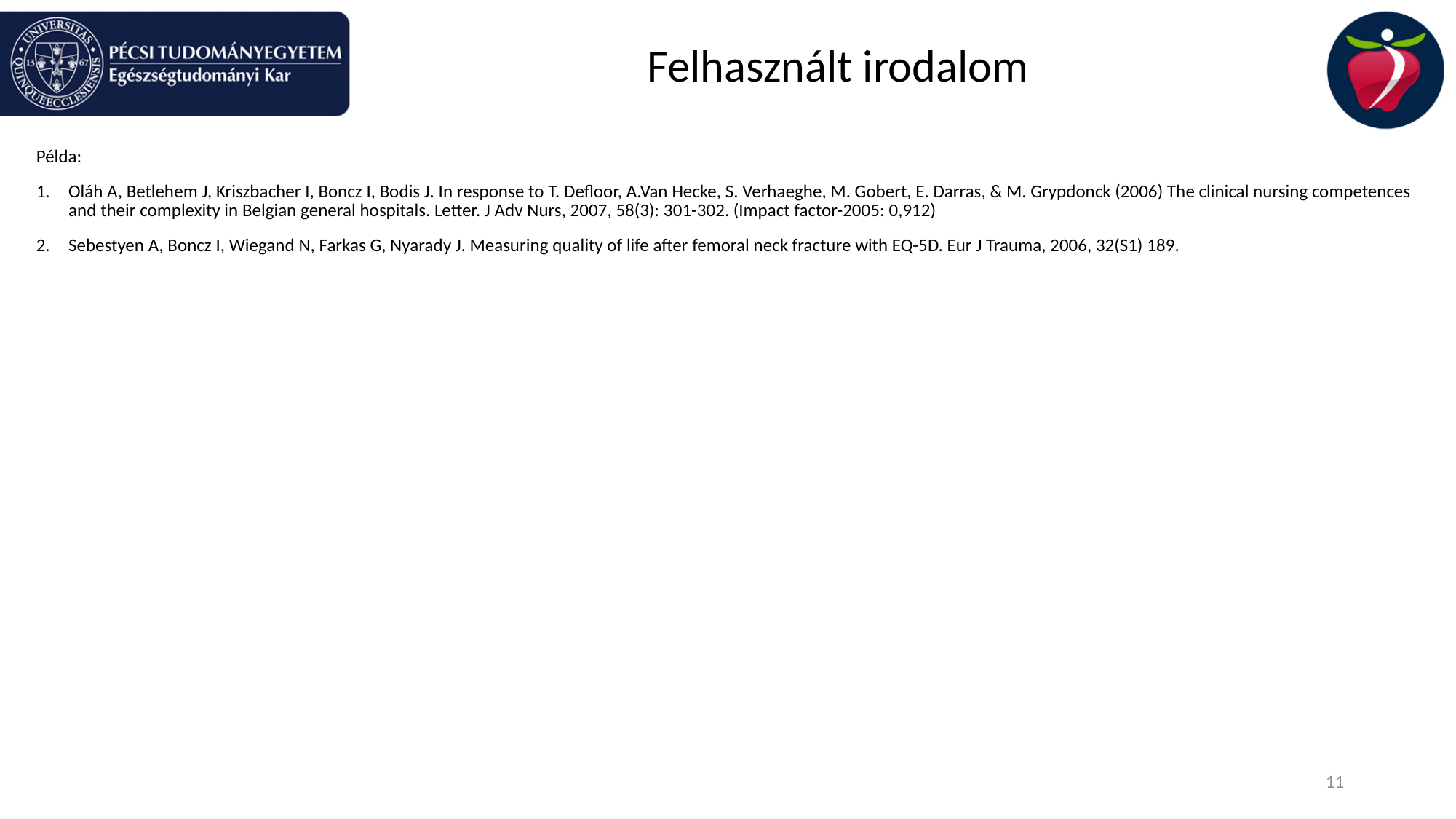

# Felhasznált irodalom
Példa:
Oláh A, Betlehem J, Kriszbacher I, Boncz I, Bodis J. In response to T. Defloor, A.Van Hecke, S. Verhaeghe, M. Gobert, E. Darras, & M. Grypdonck (2006) The clinical nursing competences and their complexity in Belgian general hospitals. Letter. J Adv Nurs, 2007, 58(3): 301-302. (Impact factor-2005: 0,912)
Sebestyen A, Boncz I, Wiegand N, Farkas G, Nyarady J. Measuring quality of life after femoral neck fracture with EQ-5D. Eur J Trauma, 2006, 32(S1) 189.
11